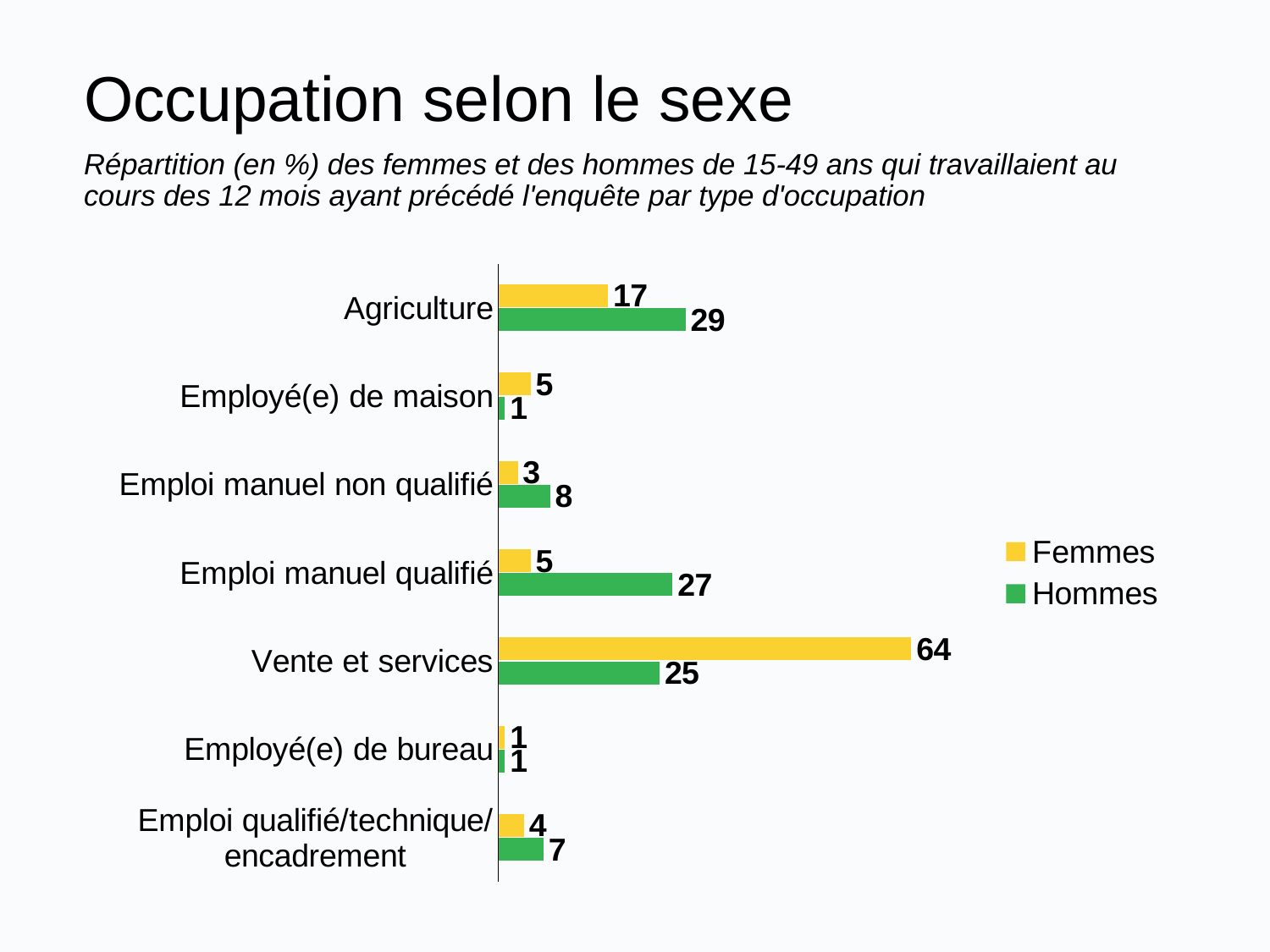

# Occupation selon le sexe
Répartition (en %) des femmes et des hommes de 15-49 ans qui travaillaient au cours des 12 mois ayant précédé l'enquête par type d'occupation

### Chart

| Category | Hommes | Femmes |
|---|---|---|
| Emploi qualifié/technique/
encadrement | 7.0 | 4.0 |
| Employé(e) de bureau | 1.0 | 1.0 |
| Vente et services | 25.0 | 64.0 |
| Emploi manuel qualifié | 27.0 | 5.0 |
| Emploi manuel non qualifié | 8.0 | 3.0 |
| Employé(e) de maison | 1.0 | 5.0 |
| Agriculture | 29.0 | 17.0 |